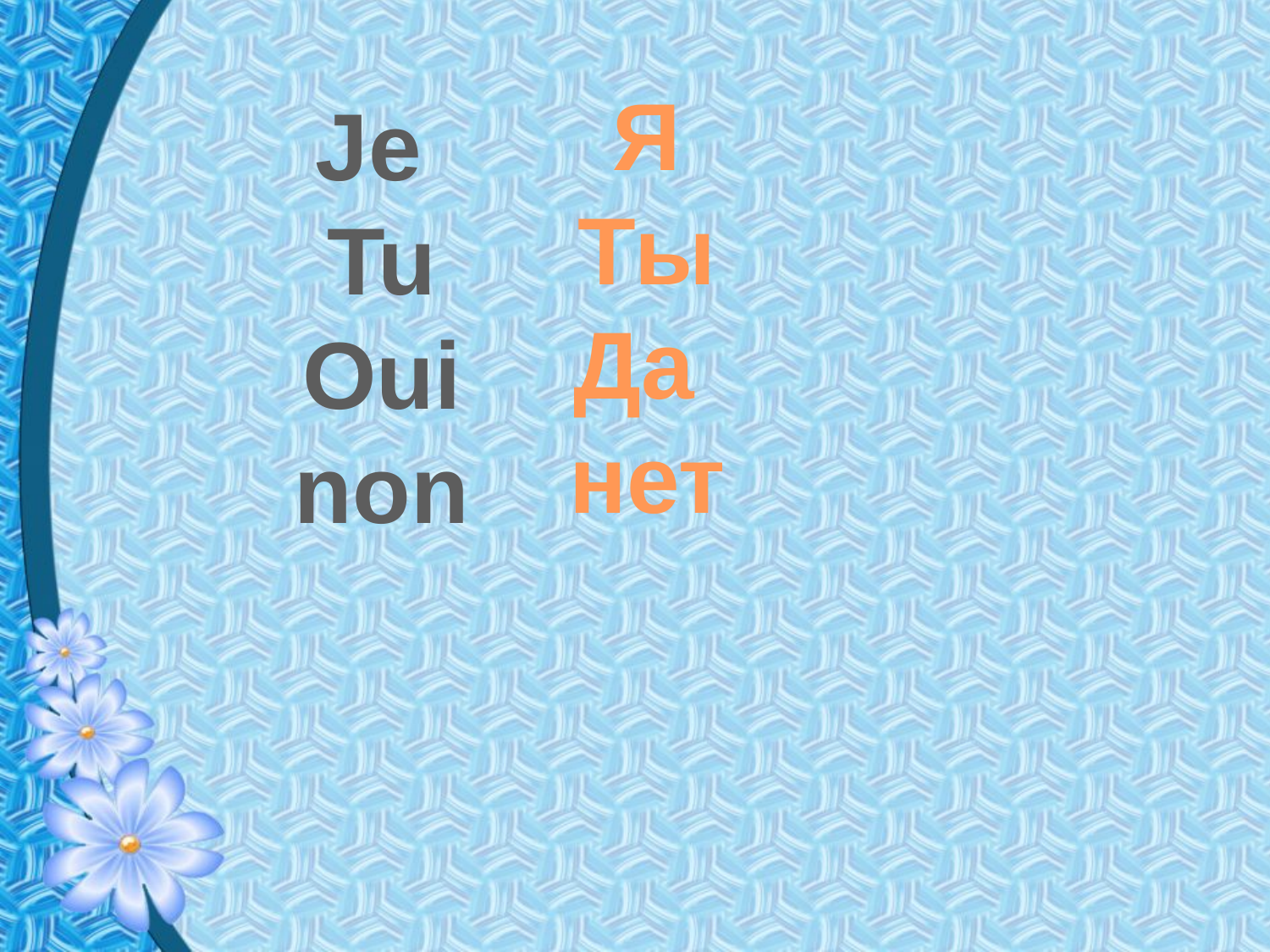

Я
Ты
Да
нет
Je
Tu
Oui
non